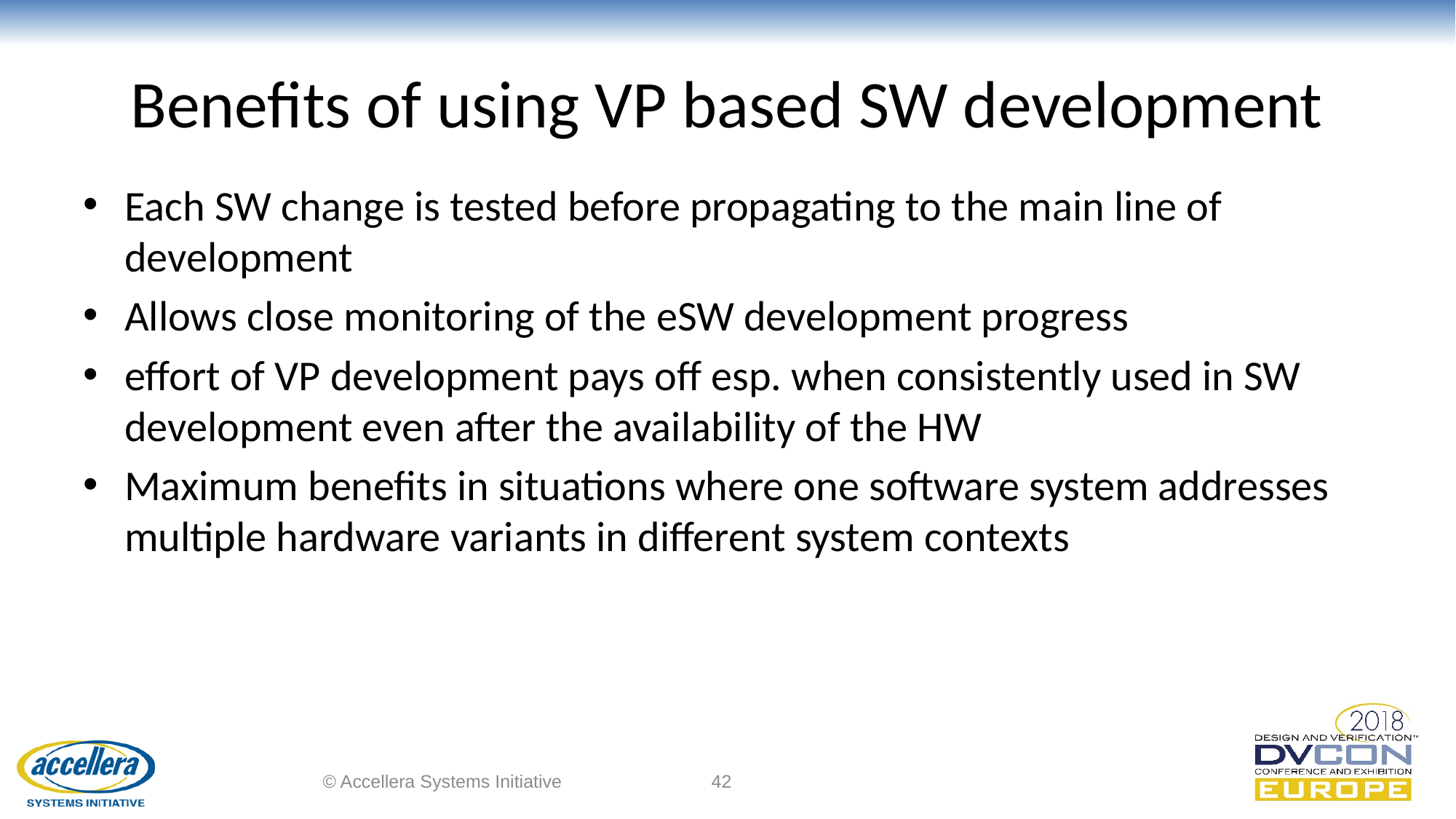

# Benefits of using VP based SW development
Each SW change is tested before propagating to the main line of development
Allows close monitoring of the eSW development progress
effort of VP development pays off esp. when consistently used in SW development even after the availability of the HW
Maximum benefits in situations where one software system addresses multiple hardware variants in different system contexts

© Accellera Systems Initiative
42